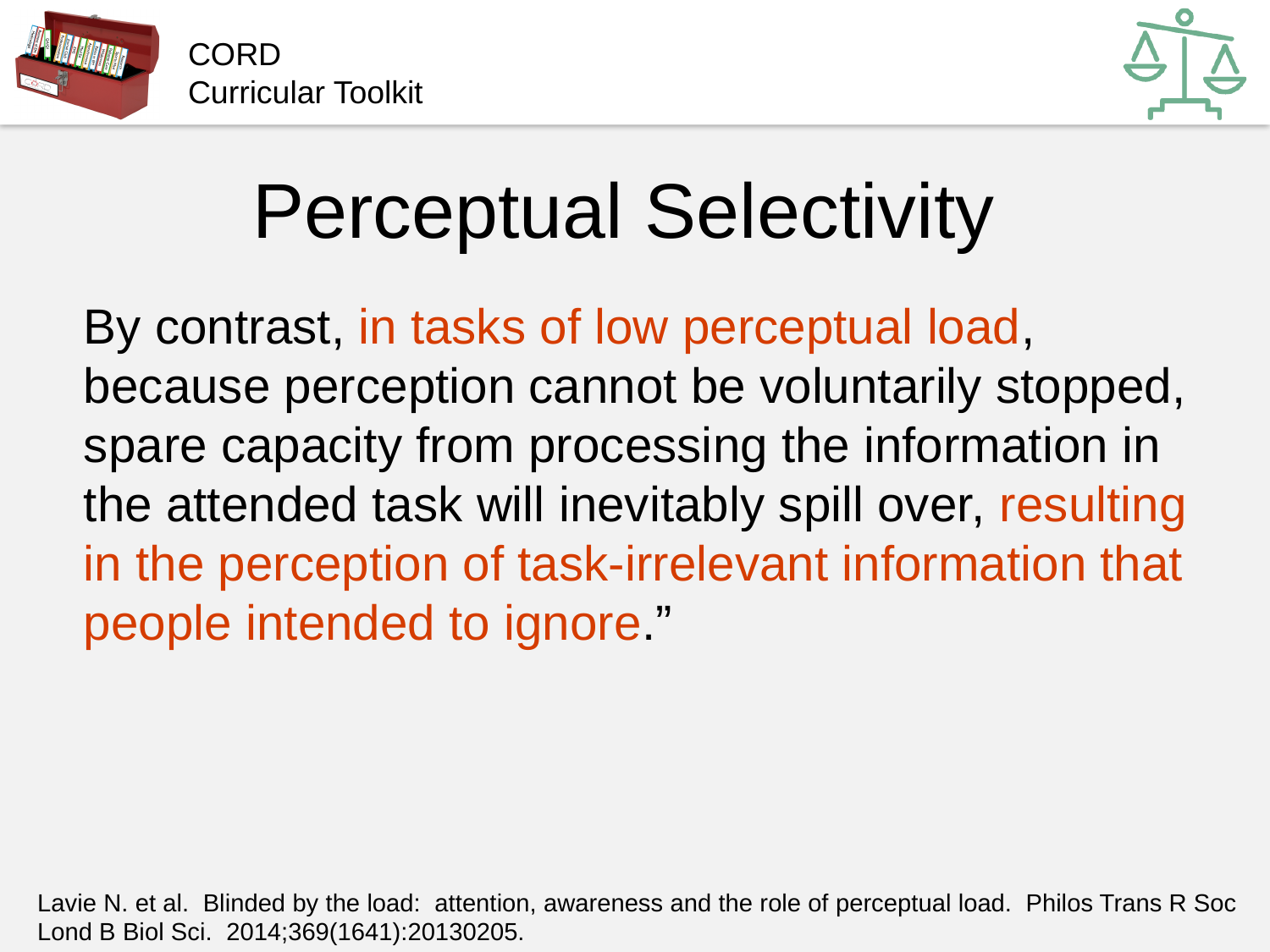

# Perceptual Selectivity
By contrast, in tasks of low perceptual load, because perception cannot be voluntarily stopped, spare capacity from processing the information in the attended task will inevitably spill over, resulting in the perception of task-irrelevant information that people intended to ignore.”
Lavie N. et al.  Blinded by the load:  attention, awareness and the role of perceptual load.  Philos Trans R Soc Lond B Biol Sci.  2014;369(1641):20130205.